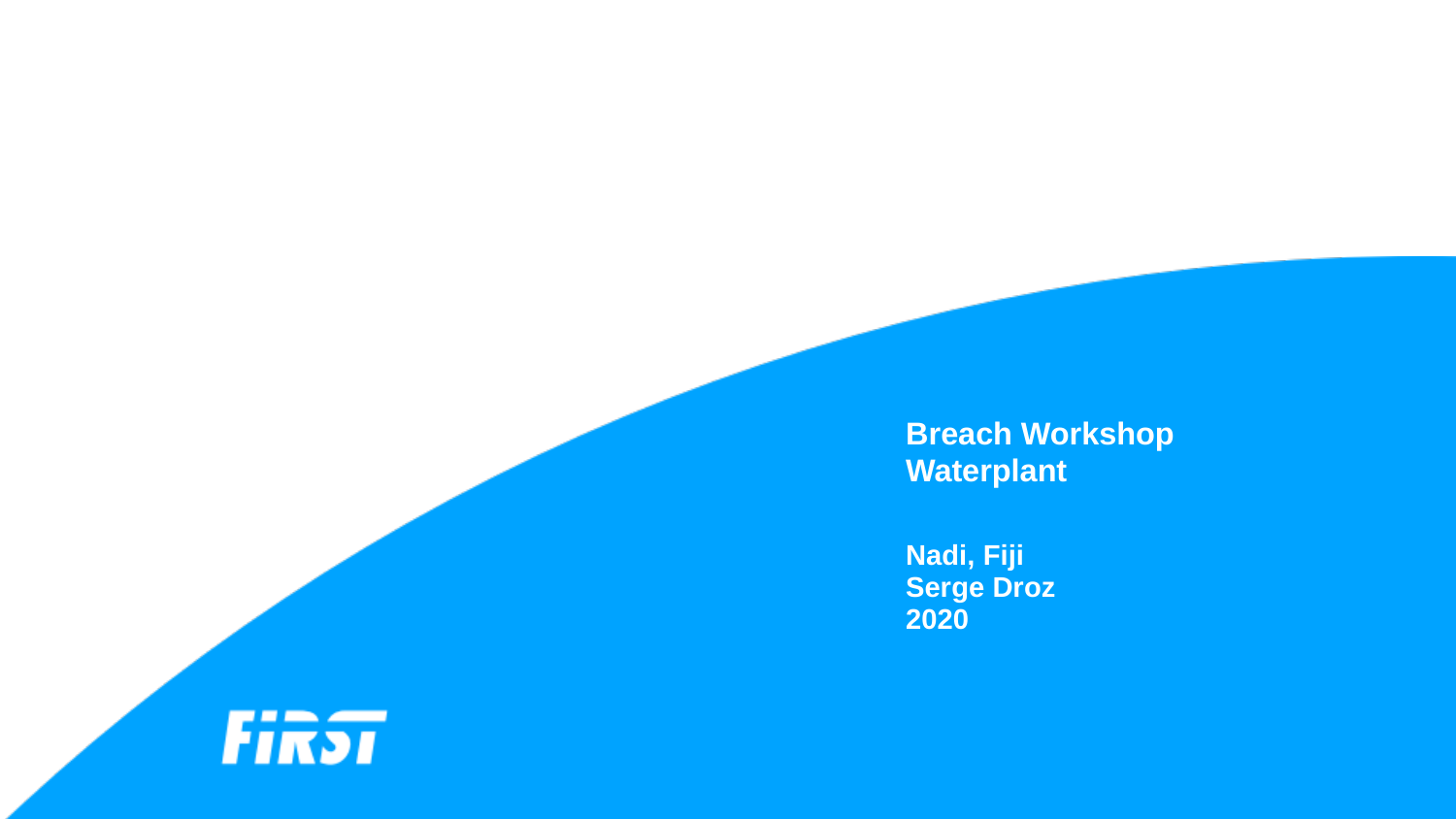

# Breach Workshop Waterplant
Nadi, Fiji
Serge Droz
2020